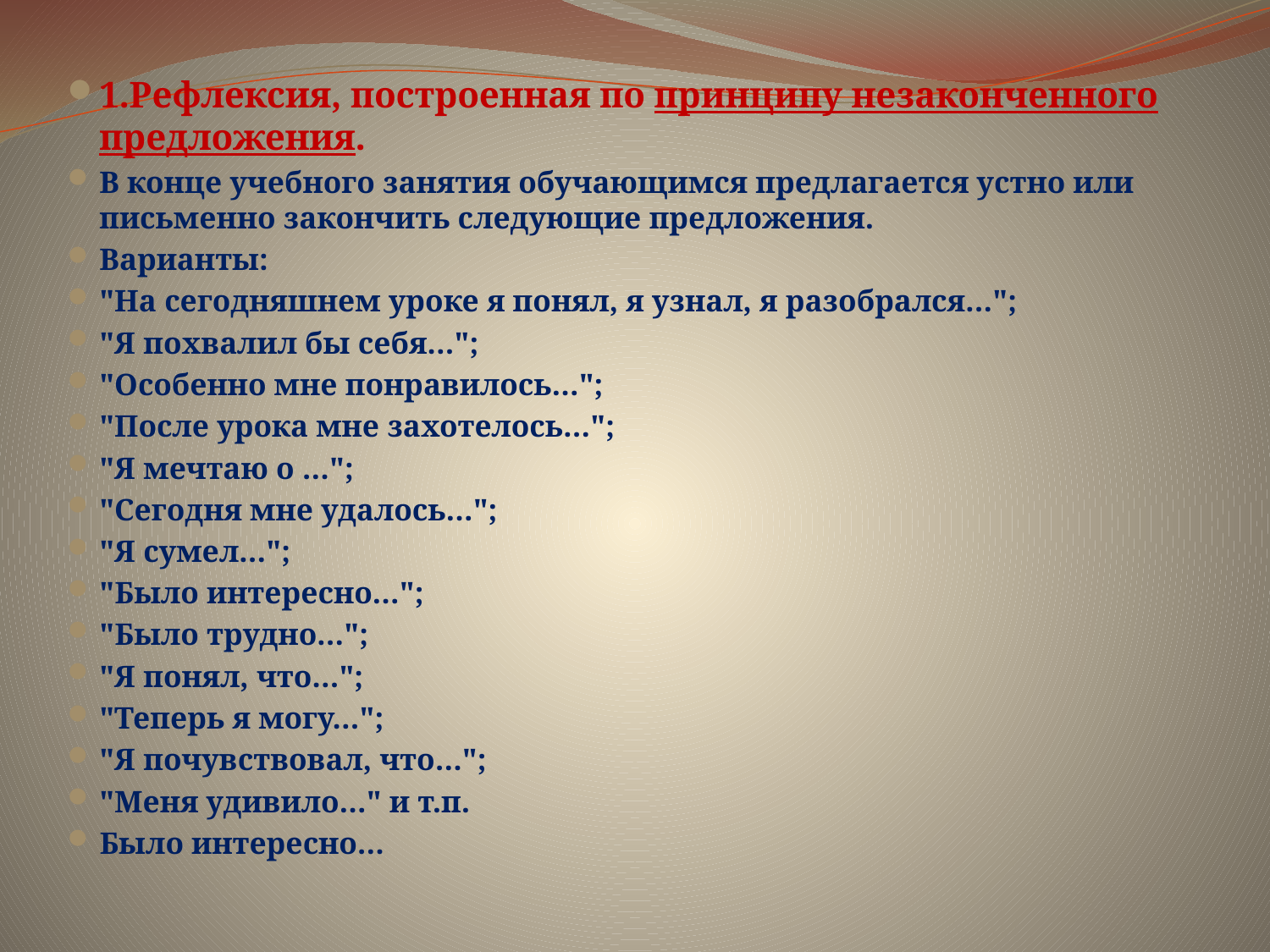

1.Рефлексия, построенная по принципу незаконченного предложения.
В конце учебного занятия обучающимся предлагается устно или письменно закончить следующие предложения.
Варианты:
"На сегодняшнем уроке я понял, я узнал, я разобрался…";
"Я похвалил бы себя…";
"Особенно мне понравилось…";
"После урока мне захотелось…";
"Я мечтаю о …";
"Сегодня мне удалось…";
"Я сумел…";
"Было интересно…";
"Было трудно…";
"Я понял, что…";
"Теперь я могу…";
"Я почувствовал, что…";
"Меня удивило…" и т.п.
Было интересно…